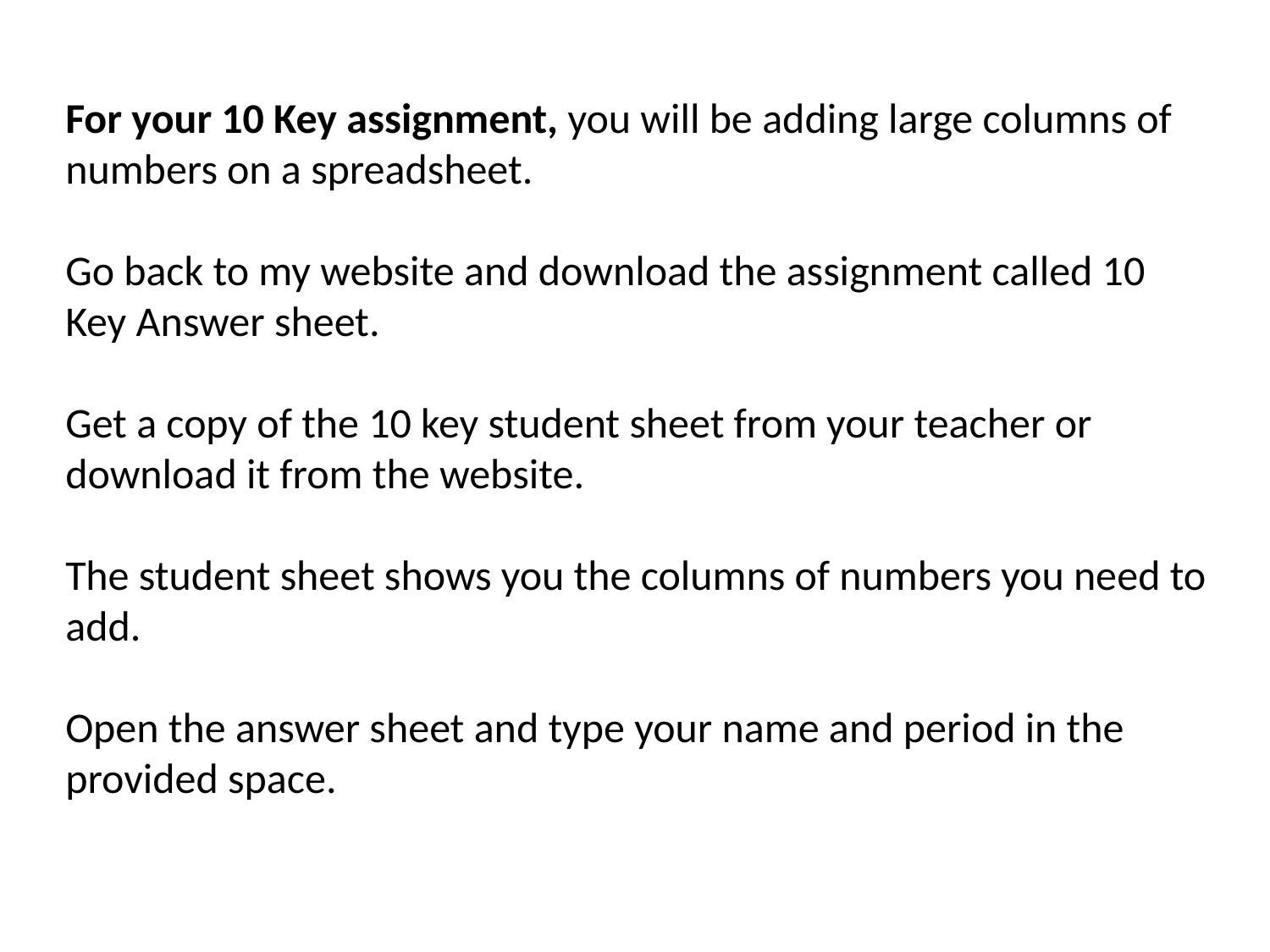

For your 10 Key assignment, you will be adding large columns of numbers on a spreadsheet.

Go back to my website and download the assignment called 10 Key Answer sheet.

Get a copy of the 10 key student sheet from your teacher or download it from the website.

The student sheet shows you the columns of numbers you need to add.

Open the answer sheet and type your name and period in the provided space.